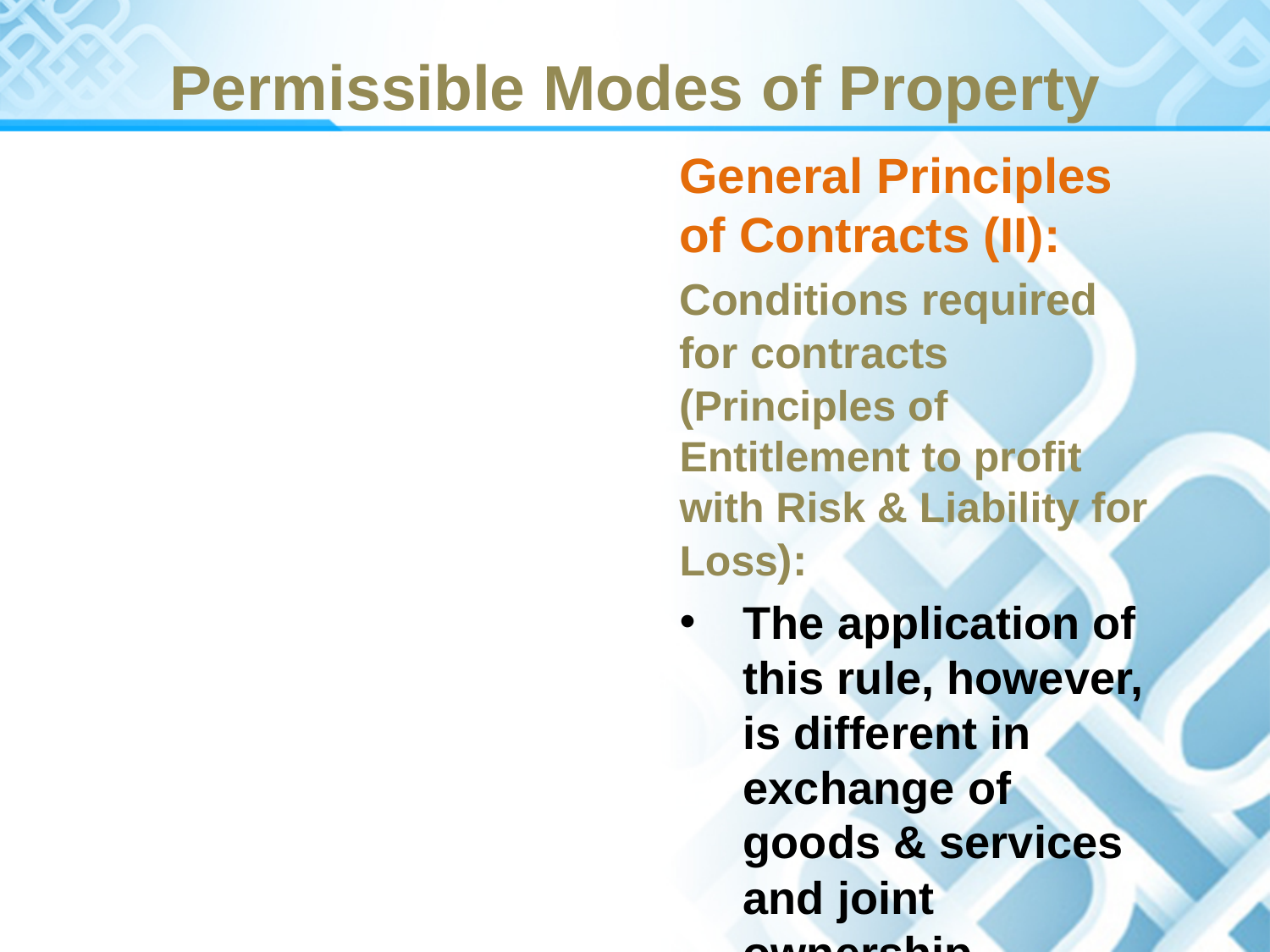

Permissible Modes of Property
General Principles of Contracts (II):
Conditions required for contracts (Principles of Entitlement to profit with Risk & Liability for Loss):
The application of this rule, however, is different in exchange of goods & services and joint ownership contracts.